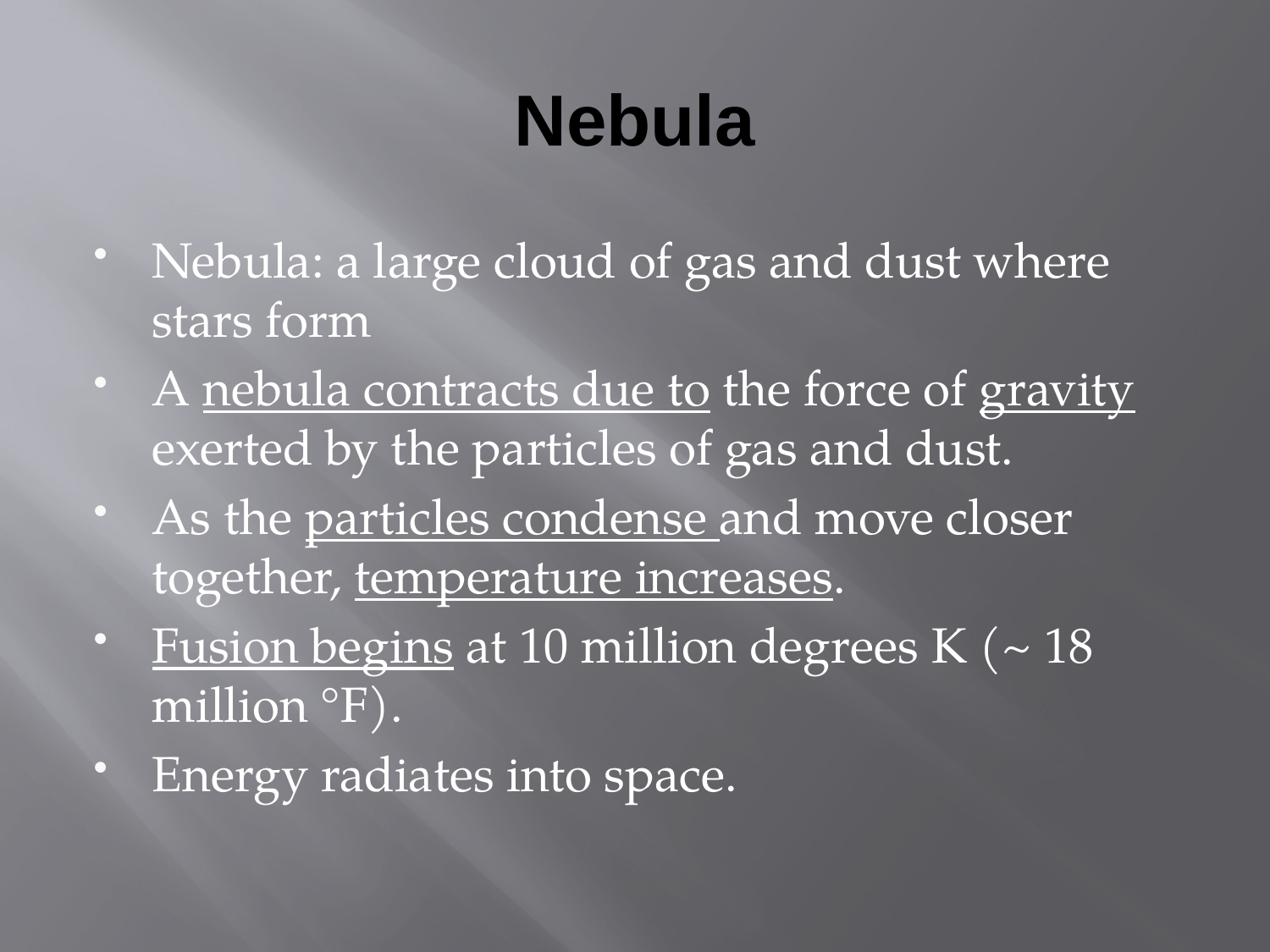

# Nebula
Nebula: a large cloud of gas and dust where stars form
A nebula contracts due to the force of gravity exerted by the particles of gas and dust.
As the particles condense and move closer together, temperature increases.
Fusion begins at 10 million degrees K (~ 18 million °F).
Energy radiates into space.